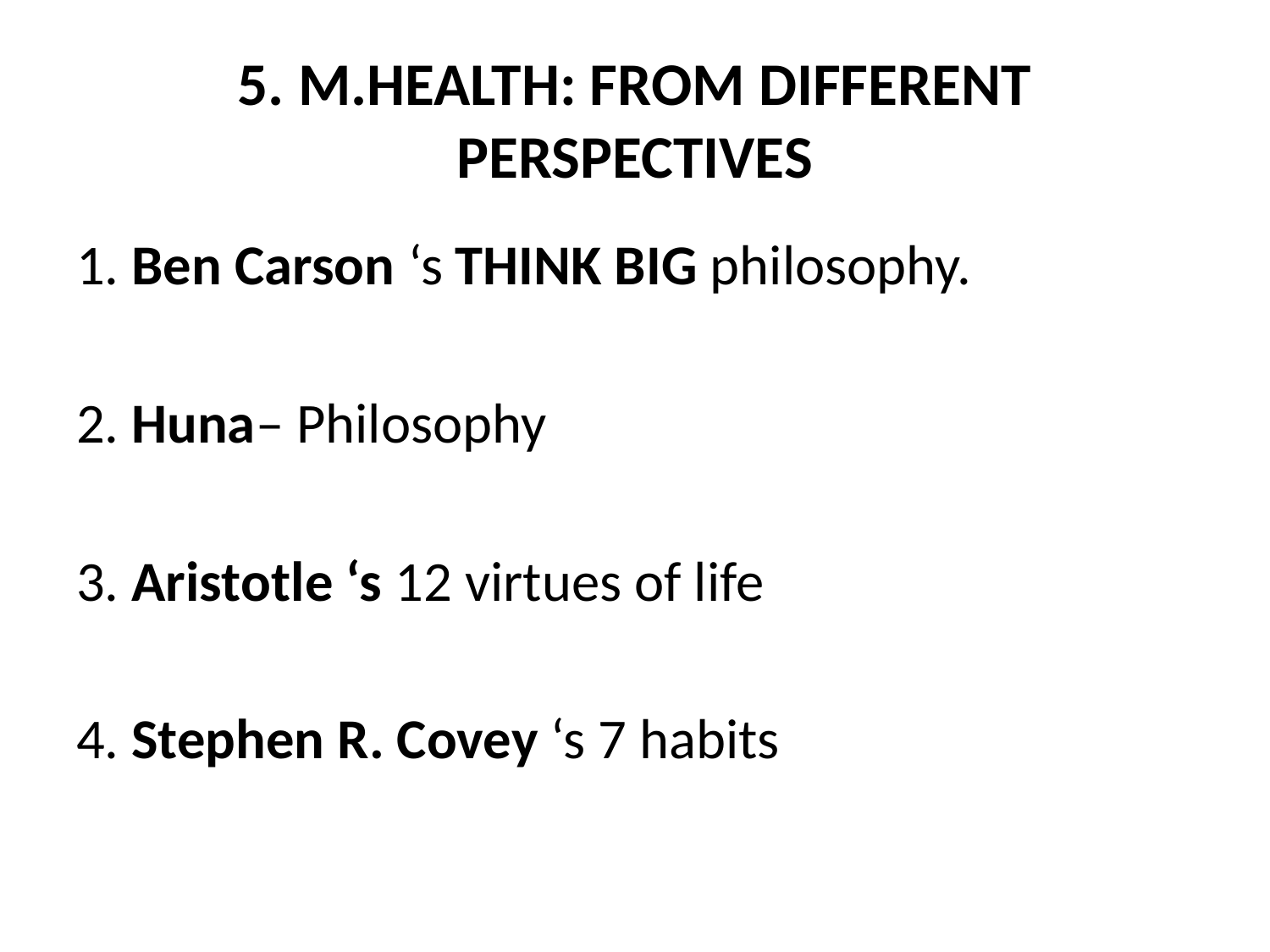

# 5. M.HEALTH: FROM DIFFERENT PERSPECTIVES
1. Ben Carson ‘s THINK BIG philosophy.

2. Huna– Philosophy

3. Aristotle ‘s 12 virtues of life

4. Stephen R. Covey ‘s 7 habits